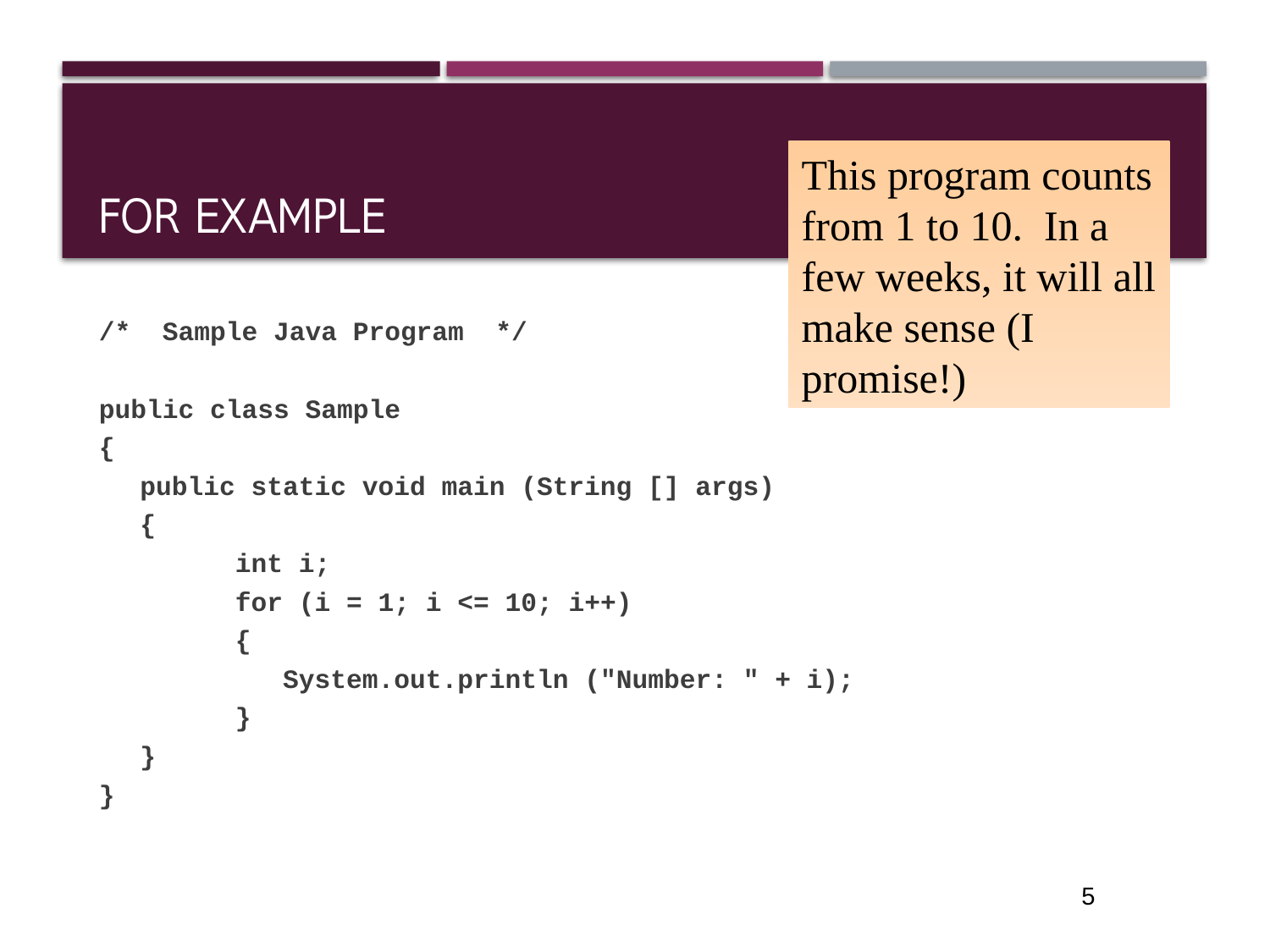

# For Example
This program counts from 1 to 10.  In a few weeks, it will all make sense (I promise!)
/*  Sample Java Program  */

public class Sample
{
	public static void main (String [] args)
	{
		int i;
		for (i = 1; i <= 10; i++)
		{
		   System.out.println ("Number: " + i);
		}
	}
}
5